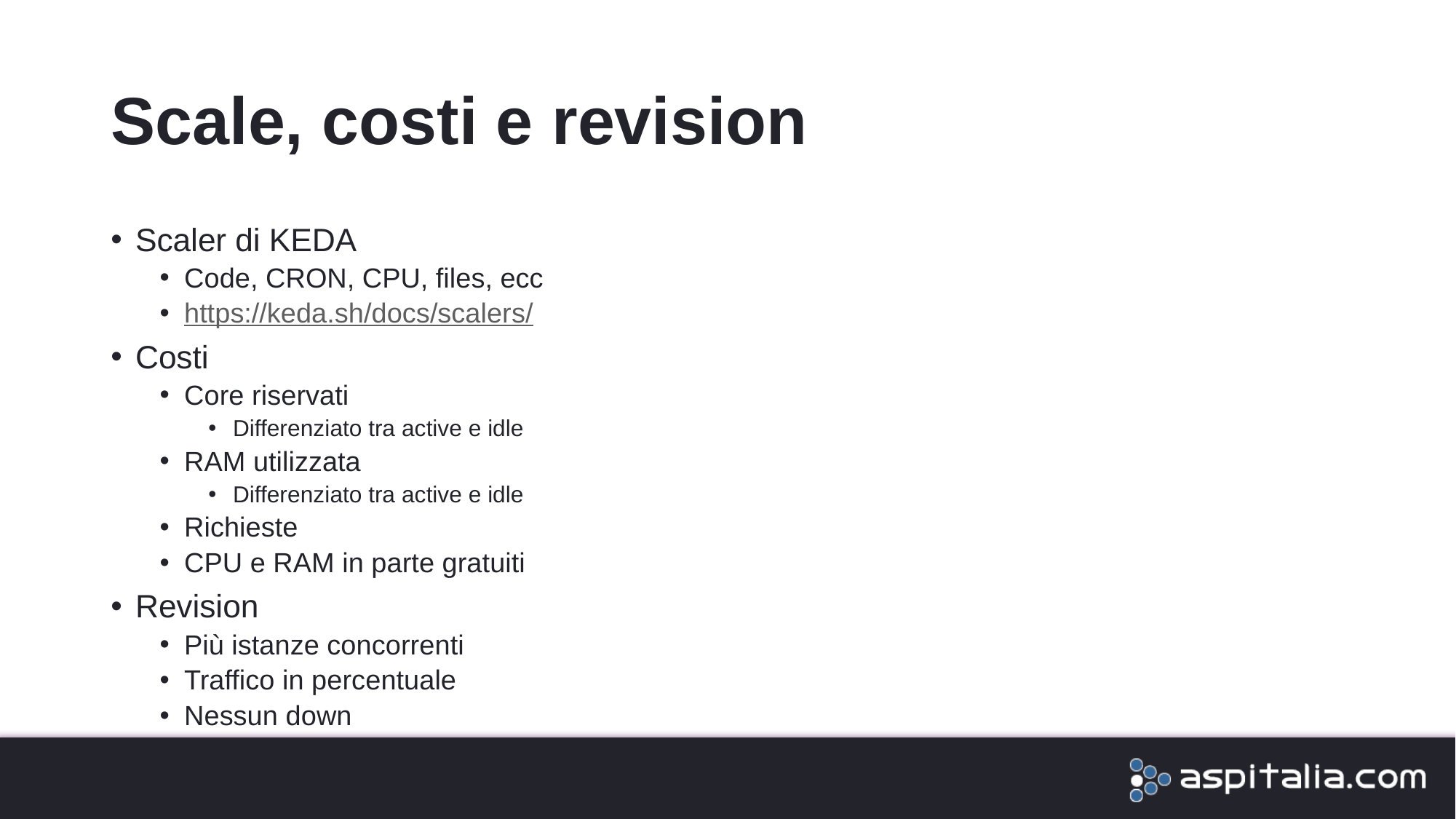

# Scale, costi e revision
Scaler di KEDA
Code, CRON, CPU, files, ecc
https://keda.sh/docs/scalers/
Costi
Core riservati
Differenziato tra active e idle
RAM utilizzata
Differenziato tra active e idle
Richieste
CPU e RAM in parte gratuiti
Revision
Più istanze concorrenti
Traffico in percentuale
Nessun down